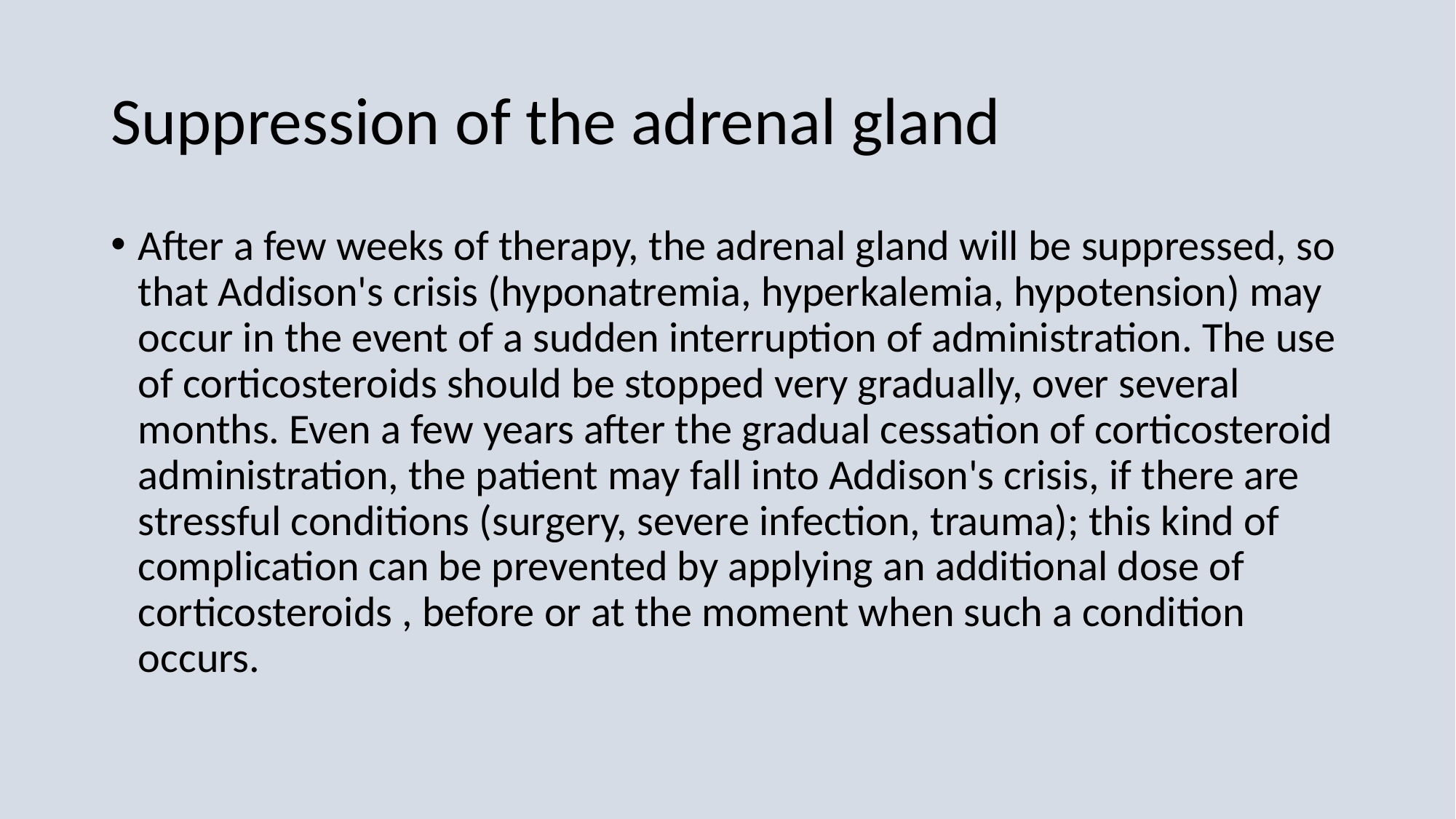

# Suppression of the adrenal gland
After a few weeks of therapy, the adrenal gland will be suppressed, so that Addison's crisis (hyponatremia, hyperkalemia, hypotension) may occur in the event of a sudden interruption of administration. The use of corticosteroids should be stopped very gradually, over several months. Even a few years after the gradual cessation of corticosteroid administration, the patient may fall into Addison's crisis, if there are stressful conditions (surgery, severe infection, trauma); this kind of complication can be prevented by applying an additional dose of corticosteroids , before or at the moment when such a condition occurs.